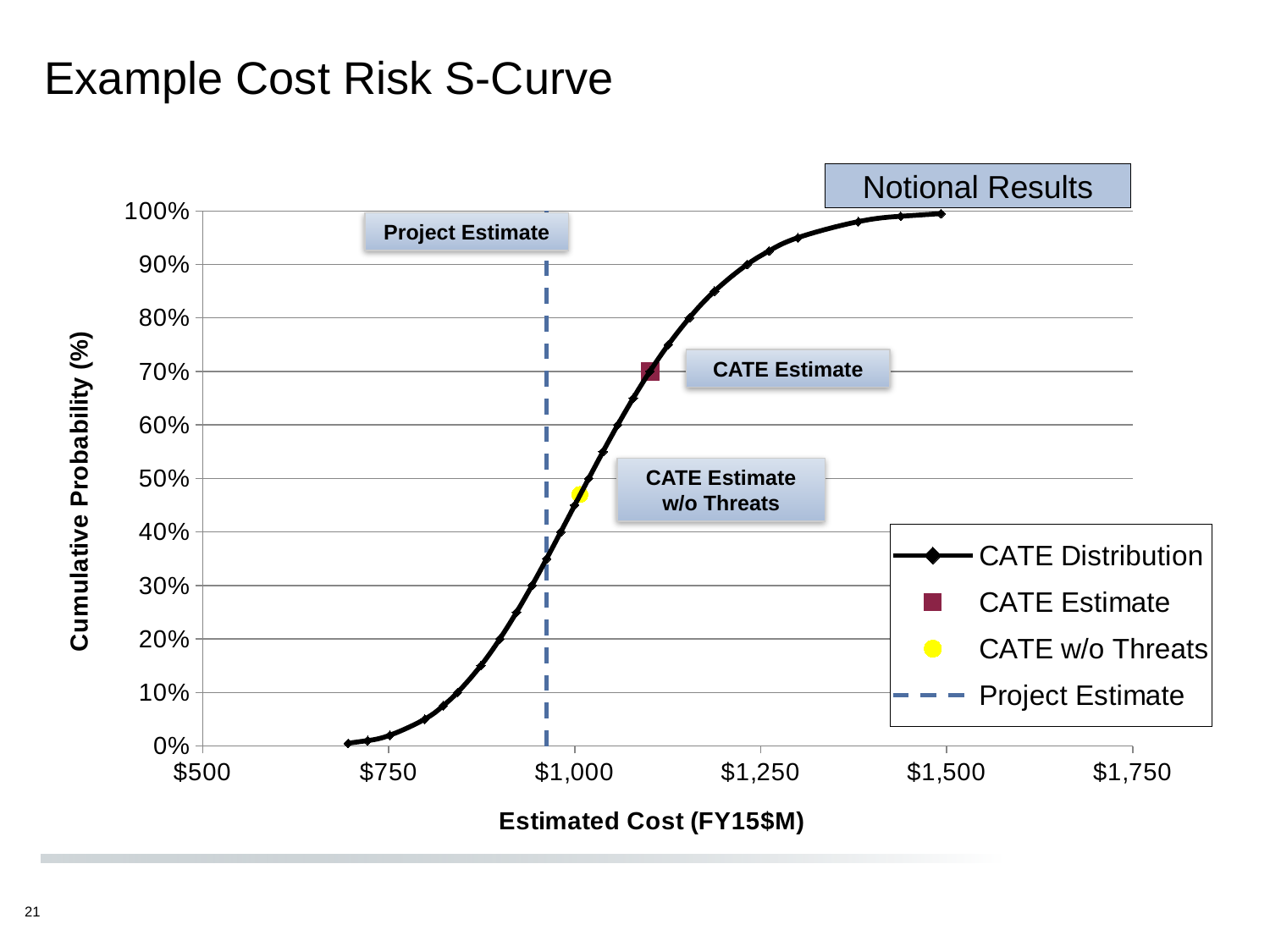

# Example Cost Risk S-Curve
Notional Results

### Chart

| Category | CATE Distribution | CATE Estimate | CATE w/o Threats |  |
|---|---|---|---|---|
Project Estimate
CATE Estimate
CATE Estimate
w/o Threats